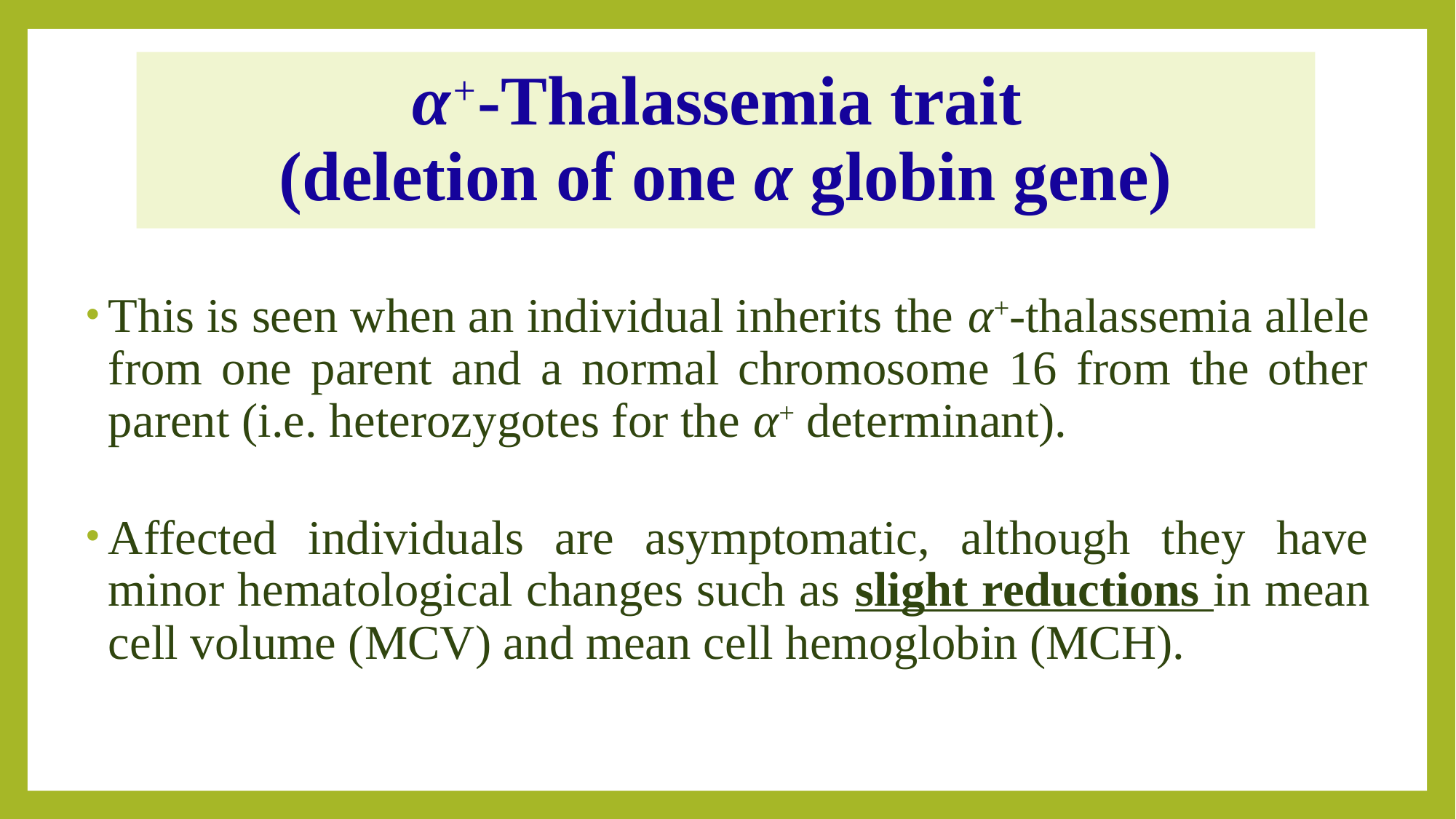

# α+-Thalassemia trait (deletion of one α globin gene)
This is seen when an individual inherits the α+-thalassemia allele from one parent and a normal chromosome 16 from the other parent (i.e. heterozygotes for the α+ determinant).

Affected individuals are asymptomatic, although they have minor hematological changes such as slight reductions in mean cell volume (MCV) and mean cell hemoglobin (MCH).